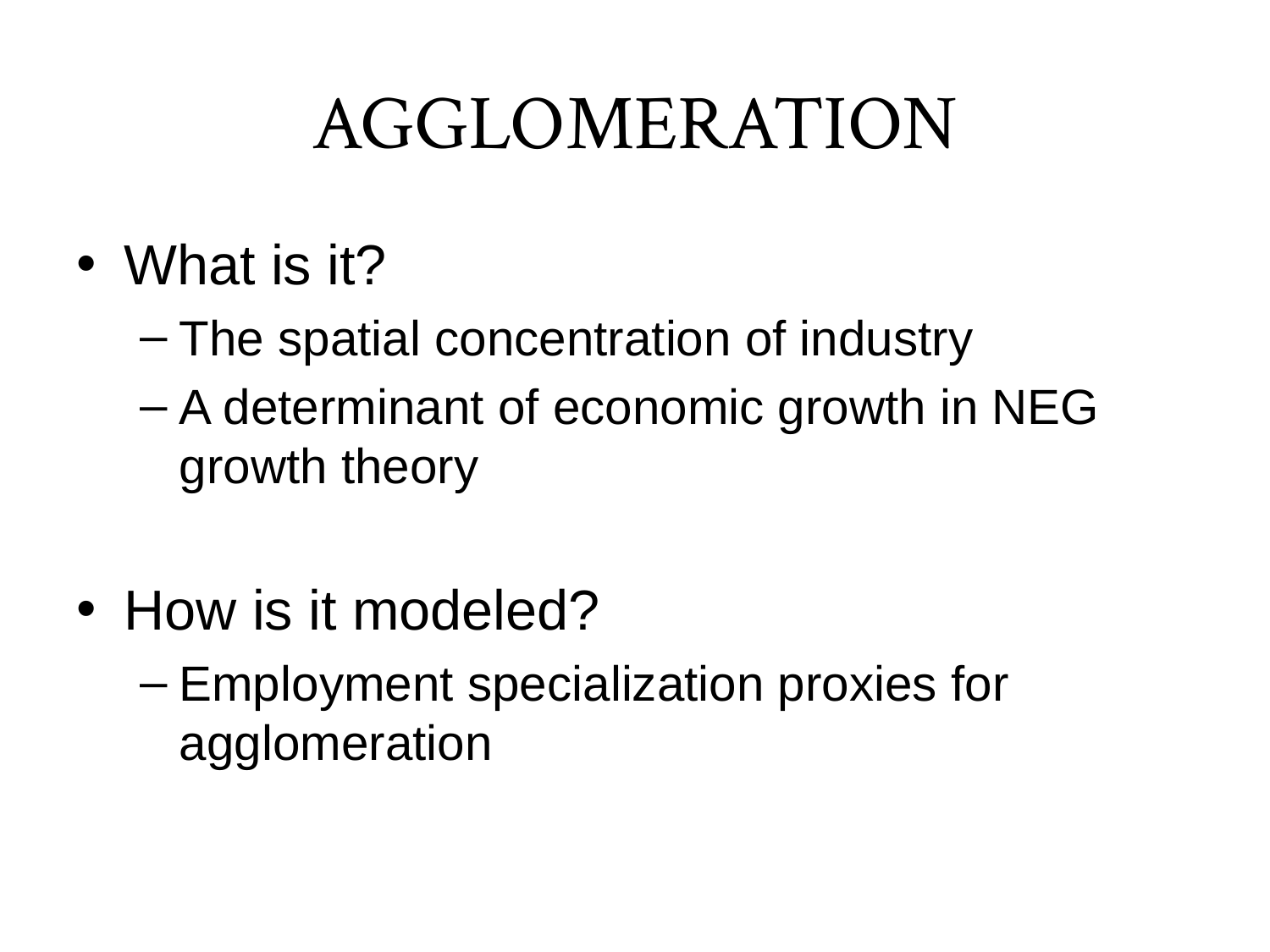

# AGGLOMERATION
What is it?
The spatial concentration of industry
A determinant of economic growth in NEG growth theory

How is it modeled?
Employment specialization proxies for agglomeration